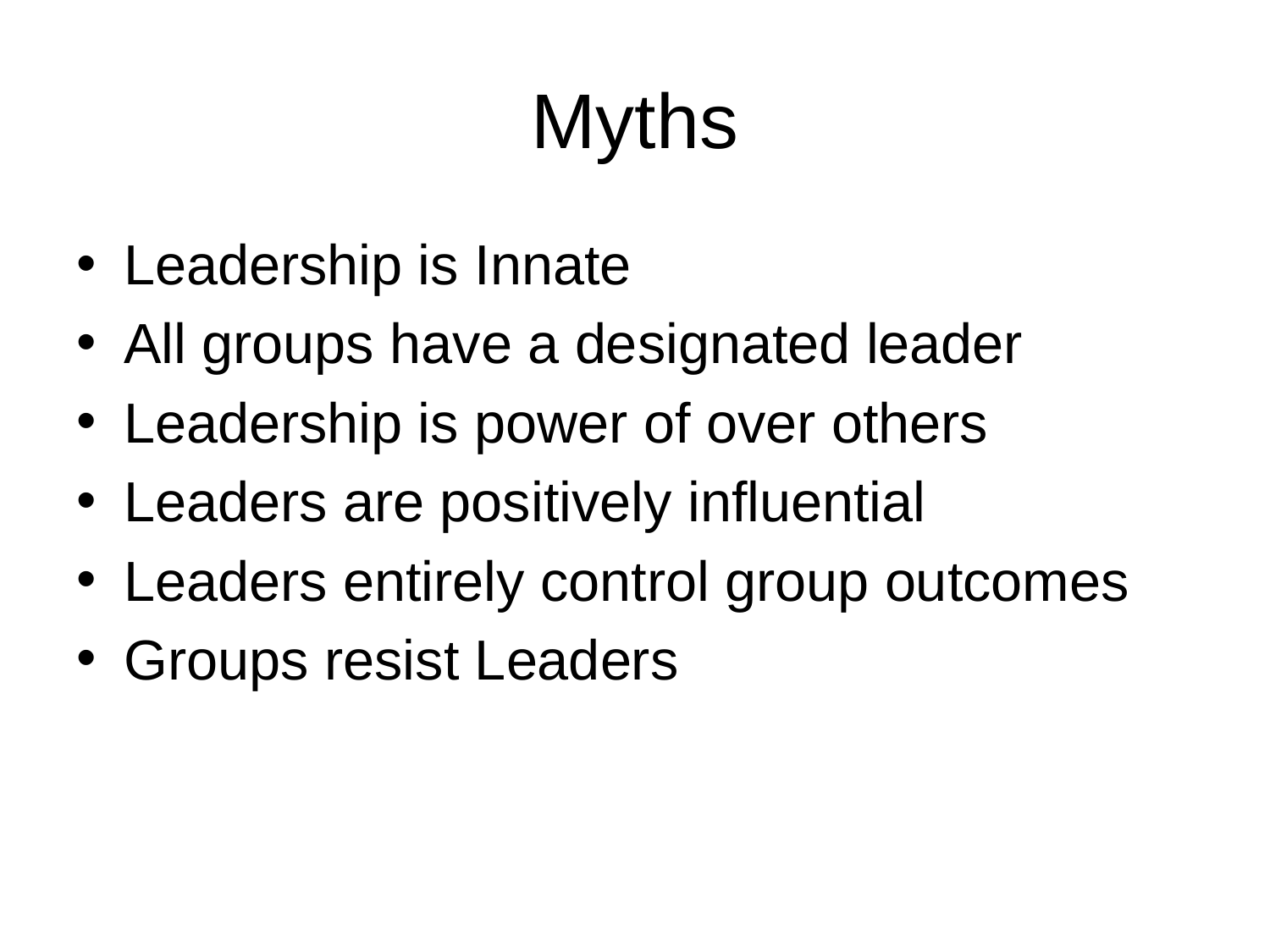

# Myths
Leadership is Innate
All groups have a designated leader
Leadership is power of over others
Leaders are positively influential
Leaders entirely control group outcomes
Groups resist Leaders